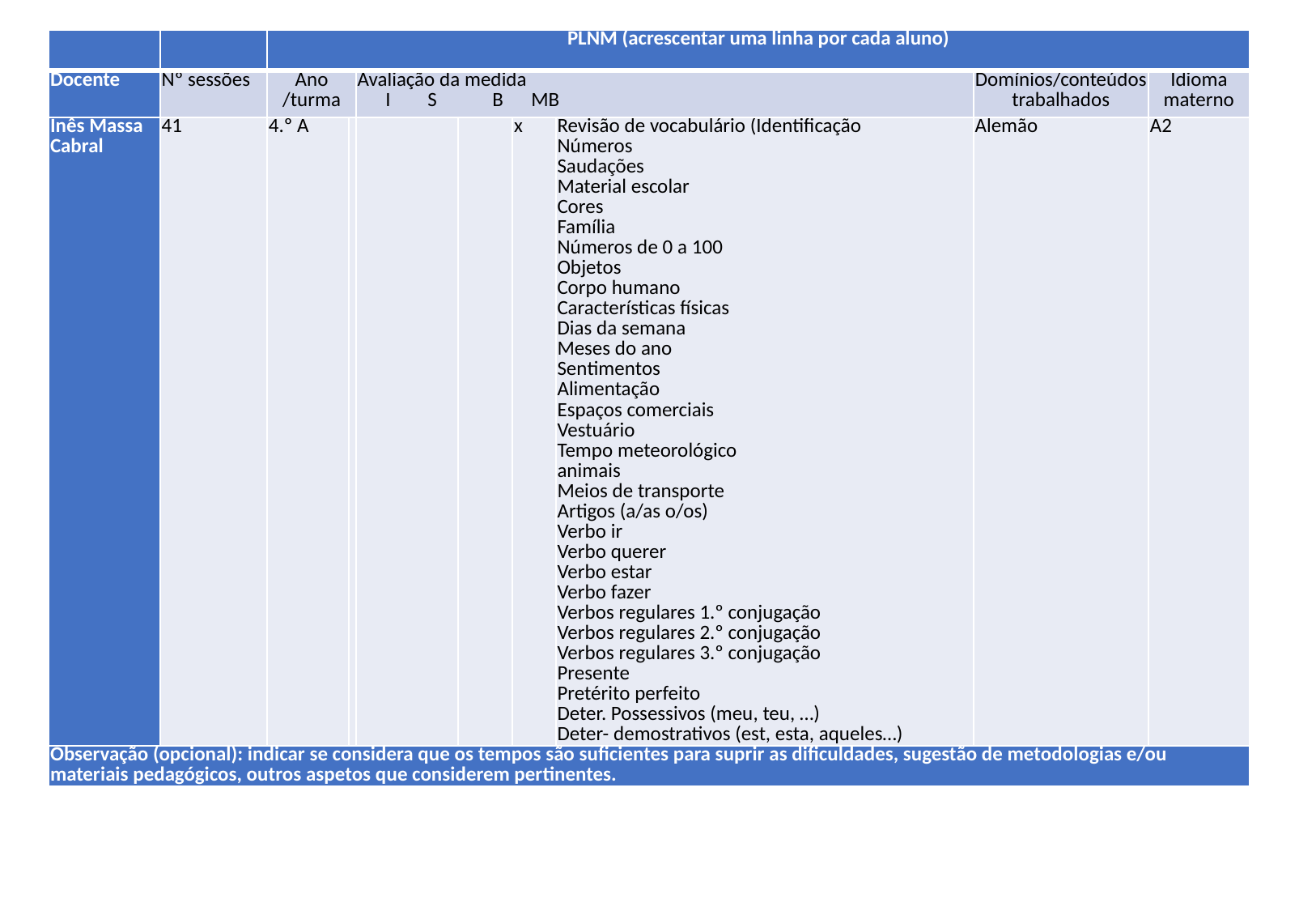

|  |  | PLNM (acrescentar uma linha por cada aluno) |  |  |  |  |  |  |  |
| --- | --- | --- | --- | --- | --- | --- | --- | --- | --- |
| Docente | Nº sessões | Ano /turma |  | Avaliação da medida I S B MB |  |  |  | Domínios/conteúdos trabalhados | Idioma materno |
| Inês Massa Cabral | 41 | 4.º A |  |  |  | x | Revisão de vocabulário (Identificação Números Saudações Material escolar Cores Família Números de 0 a 100 Objetos Corpo humano Características físicas Dias da semana Meses do ano Sentimentos Alimentação Espaços comerciais Vestuário Tempo meteorológico animais Meios de transporte Artigos (a/as o/os) Verbo ir Verbo querer Verbo estar Verbo fazer Verbos regulares 1.º conjugação Verbos regulares 2.º conjugação Verbos regulares 3.º conjugação Presente Pretérito perfeito Deter. Possessivos (meu, teu, …) Deter- demostrativos (est, esta, aqueles…) | Alemão | A2 |
| Observação (opcional): indicar se considera que os tempos são suficientes para suprir as dificuldades, sugestão de metodologias e/ou materiais pedagógicos, outros aspetos que considerem pertinentes. |  |  |  |  |  |  |  |  |  |